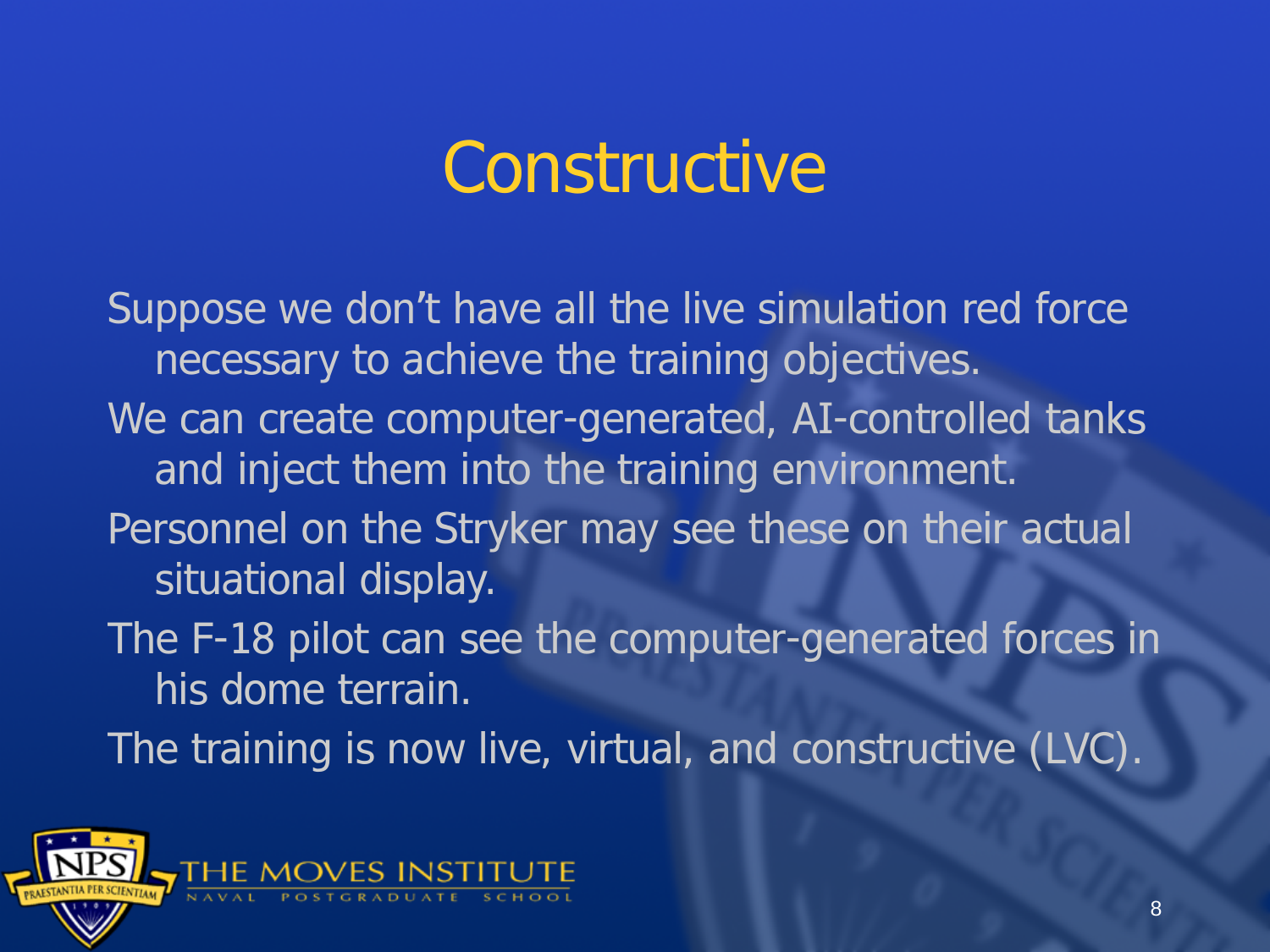

# Constructive
Suppose we don’t have all the live simulation red force necessary to achieve the training objectives.
We can create computer-generated, AI-controlled tanks and inject them into the training environment.
Personnel on the Stryker may see these on their actual situational display.
The F-18 pilot can see the computer-generated forces in his dome terrain.
The training is now live, virtual, and constructive (LVC).
8